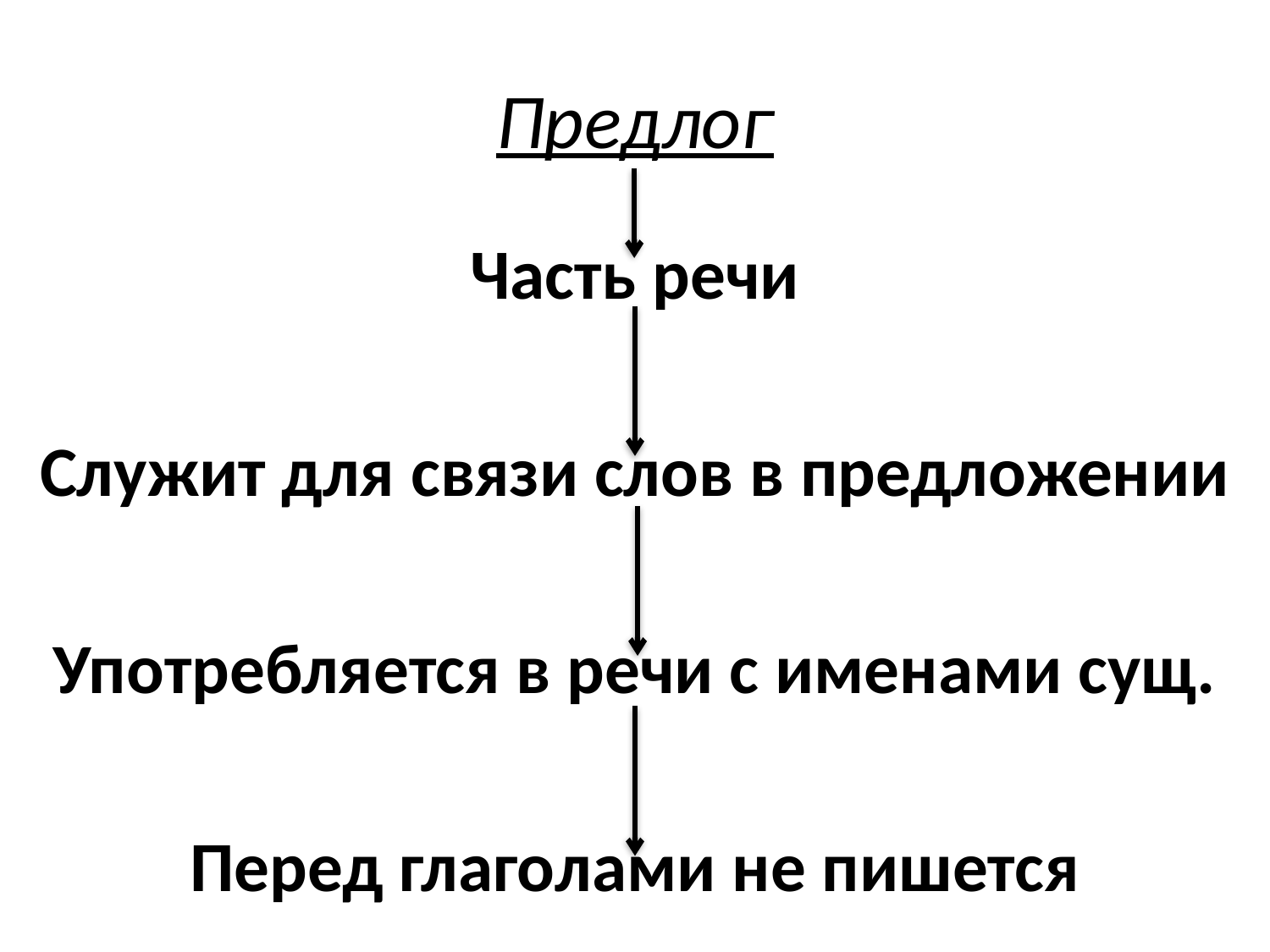

# Предлог
Часть речи

Служит для связи слов в предложении

Употребляется в речи с именами сущ.

Перед глаголами не пишется